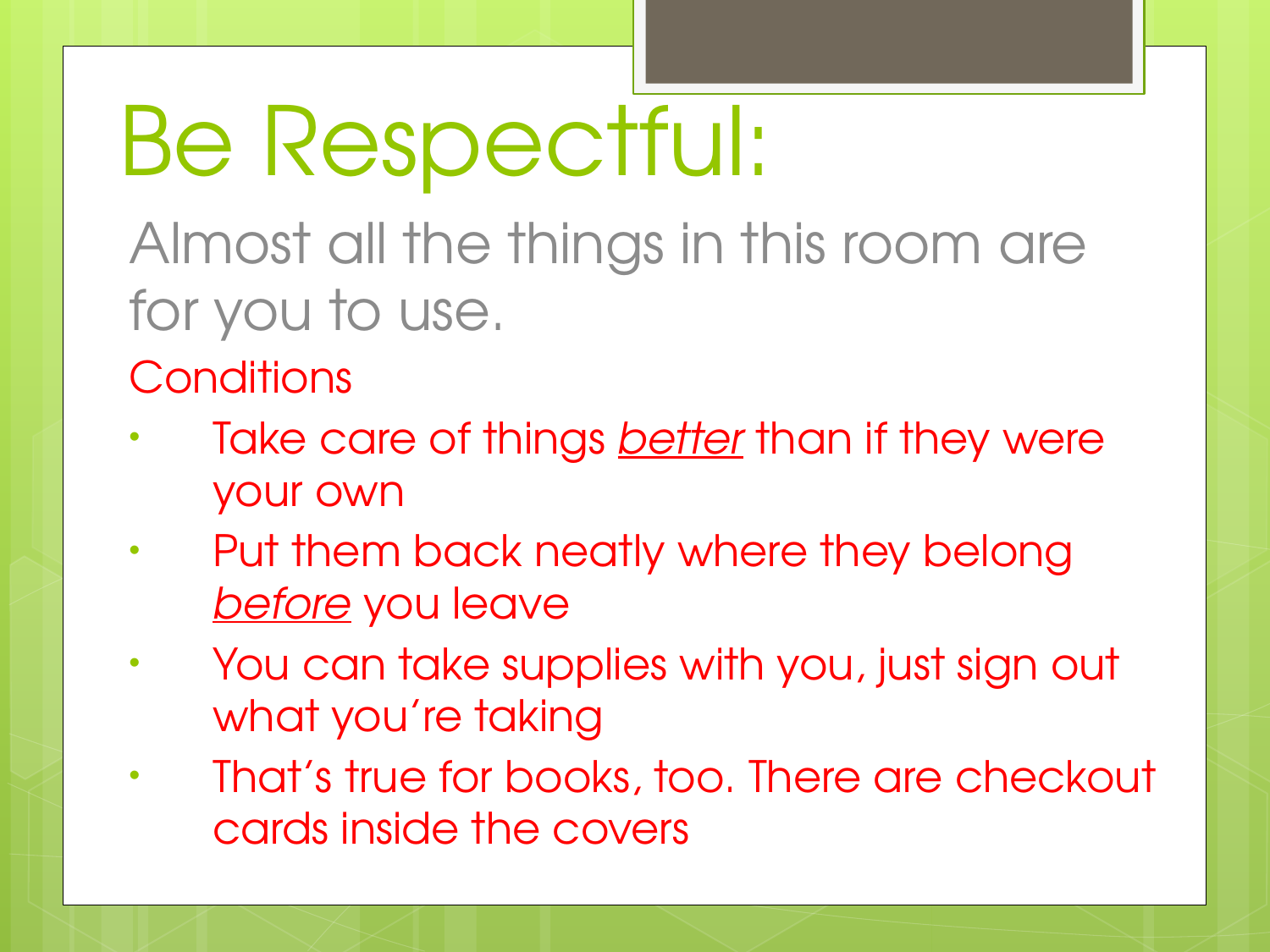

# Be Respectful:
Almost all the things in this room are for you to use.
Conditions
Take care of things better than if they were your own
Put them back neatly where they belong before you leave
You can take supplies with you, just sign out what you’re taking
That’s true for books, too. There are checkout cards inside the covers